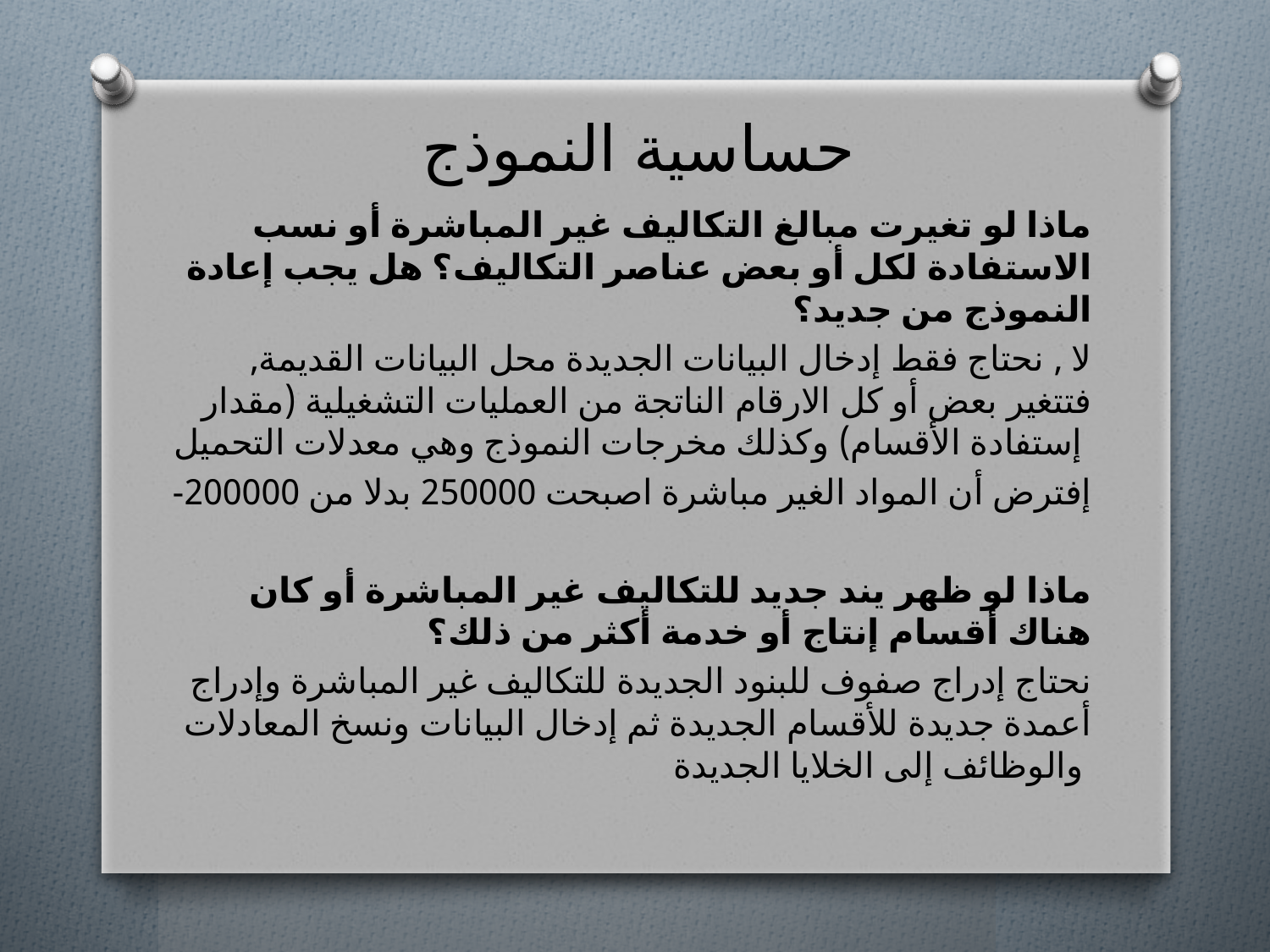

# حساسية النموذج
ماذا لو تغيرت مبالغ التكاليف غير المباشرة أو نسب الاستفادة لكل أو بعض عناصر التكاليف؟ هل يجب إعادة النموذج من جديد؟
لا , نحتاج فقط إدخال البيانات الجديدة محل البيانات القديمة, فتتغير بعض أو كل الارقام الناتجة من العمليات التشغيلية (مقدار إستفادة الأقسام) وكذلك مخرجات النموذج وهي معدلات التحميل
-إفترض أن المواد الغير مباشرة اصبحت 250000 بدلا من 200000

ماذا لو ظهر يند جديد للتكاليف غير المباشرة أو كان هناك أقسام إنتاج أو خدمة أكثر من ذلك؟
نحتاج إدراج صفوف للبنود الجديدة للتكاليف غير المباشرة وإدراج أعمدة جديدة للأقسام الجديدة ثم إدخال البيانات ونسخ المعادلات والوظائف إلى الخلايا الجديدة